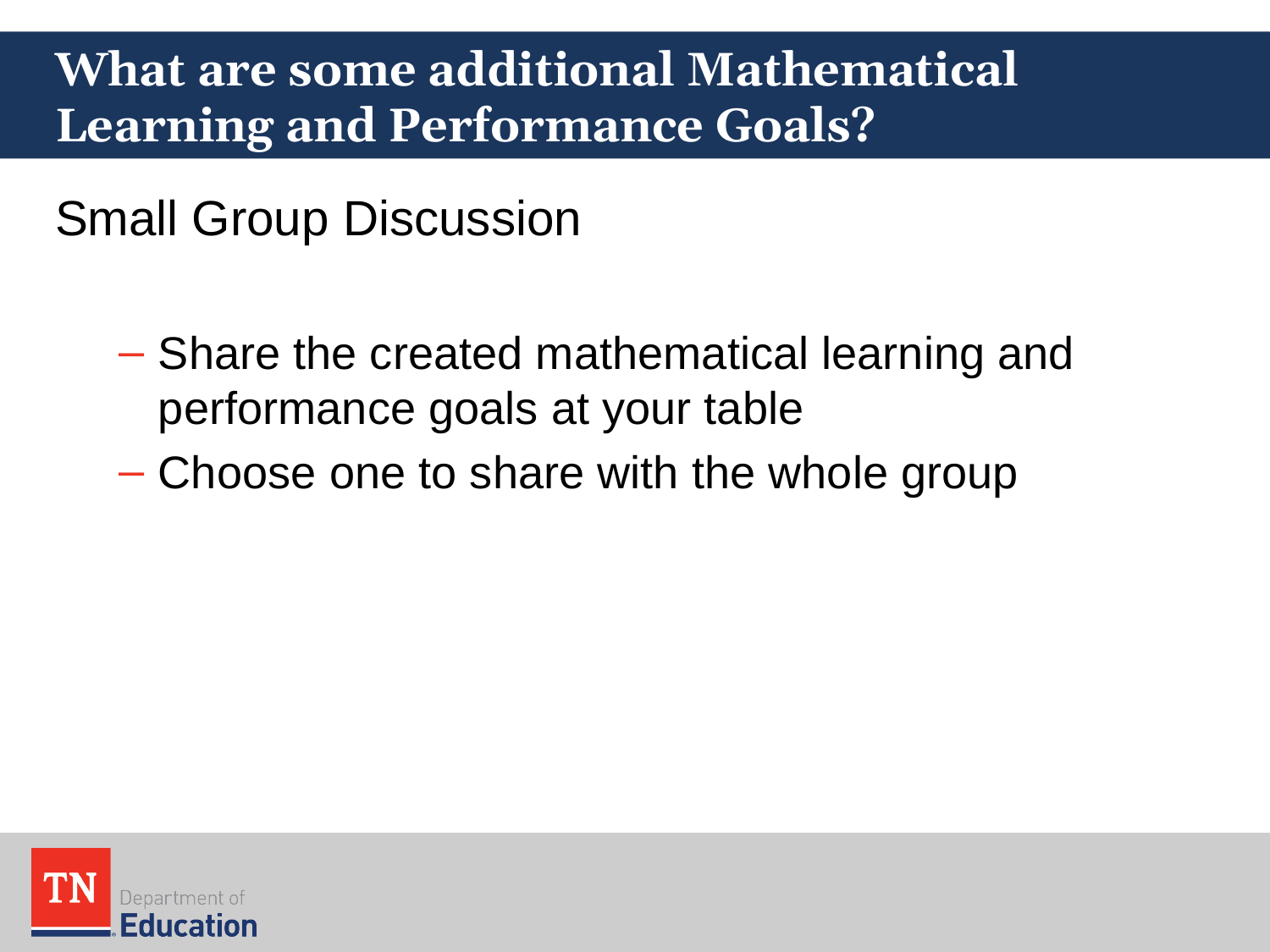

# What are some additional Mathematical Learning and Performance Goals?
Small Group Discussion

Share the created mathematical learning and performance goals at your table
Choose one to share with the whole group